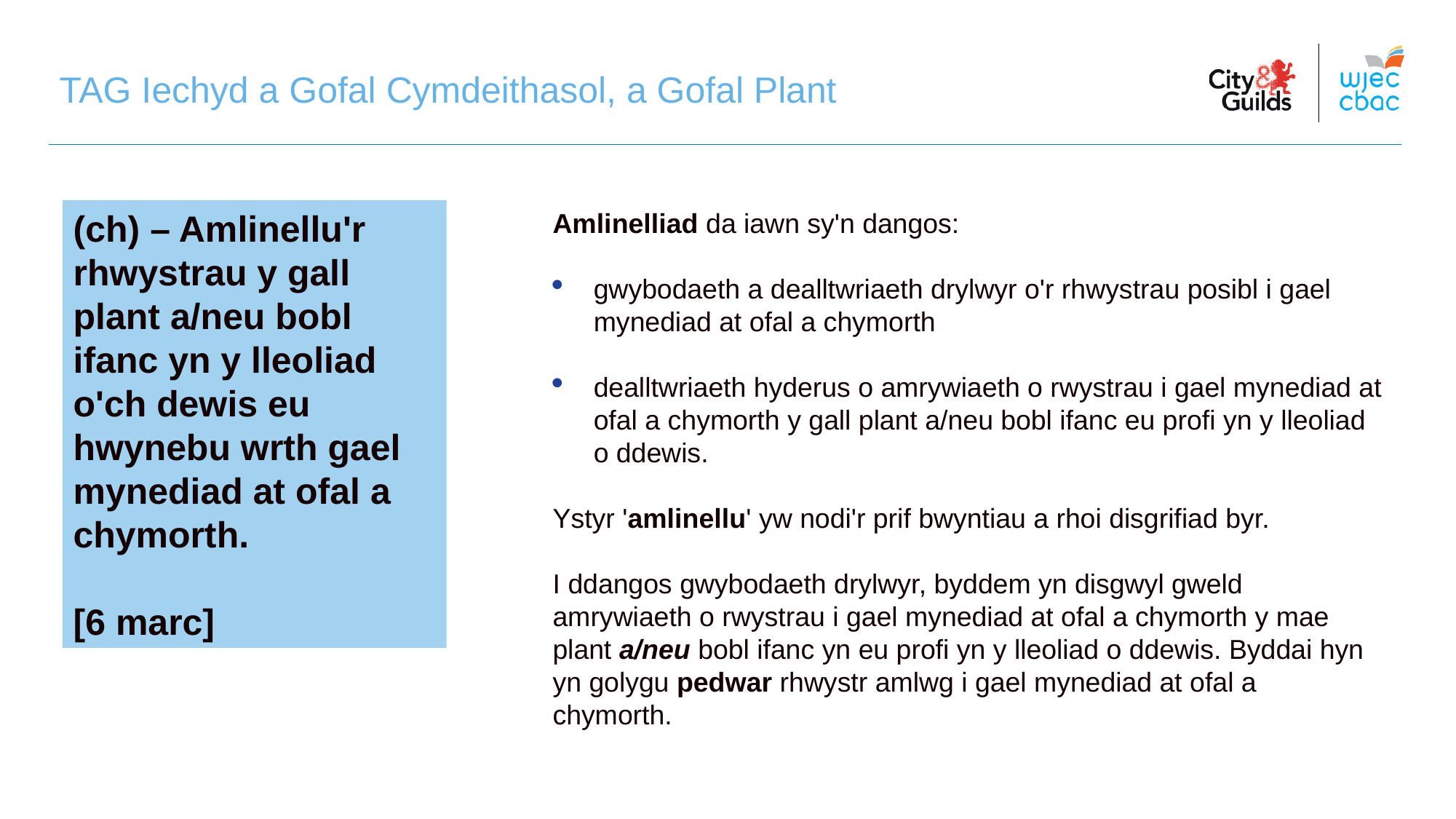

# TAG Iechyd a Gofal Cymdeithasol, a Gofal Plant
(ch) – Amlinellu'r rhwystrau y gall plant a/neu bobl ifanc yn y lleoliad o'ch dewis eu hwynebu wrth gael mynediad at ofal a chymorth.

[6 marc]
Amlinelliad da iawn sy'n dangos:

gwybodaeth a dealltwriaeth drylwyr o'r rhwystrau posibl i gael mynediad at ofal a chymorth

dealltwriaeth hyderus o amrywiaeth o rwystrau i gael mynediad at ofal a chymorth y gall plant a/neu bobl ifanc eu profi yn y lleoliad o ddewis.

Ystyr 'amlinellu' yw nodi'r prif bwyntiau a rhoi disgrifiad byr.

I ddangos gwybodaeth drylwyr, byddem yn disgwyl gweld amrywiaeth o rwystrau i gael mynediad at ofal a chymorth y mae plant a/neu bobl ifanc yn eu profi yn y lleoliad o ddewis. Byddai hyn yn golygu pedwar rhwystr amlwg i gael mynediad at ofal a chymorth.